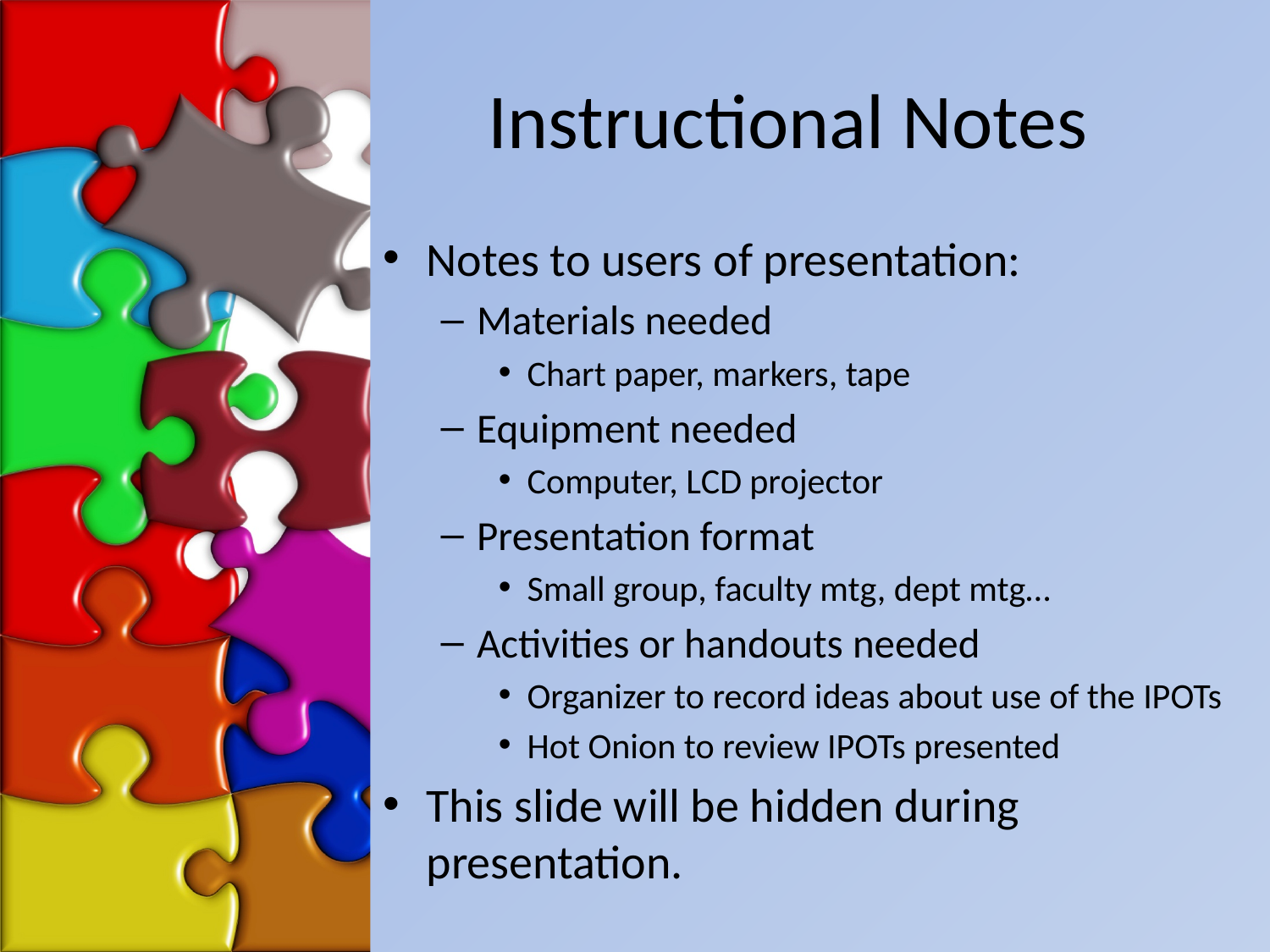

# Instructional Notes
Notes to users of presentation:
Materials needed
Chart paper, markers, tape
Equipment needed
Computer, LCD projector
Presentation format
Small group, faculty mtg, dept mtg…
Activities or handouts needed
Organizer to record ideas about use of the IPOTs
Hot Onion to review IPOTs presented
This slide will be hidden during presentation.